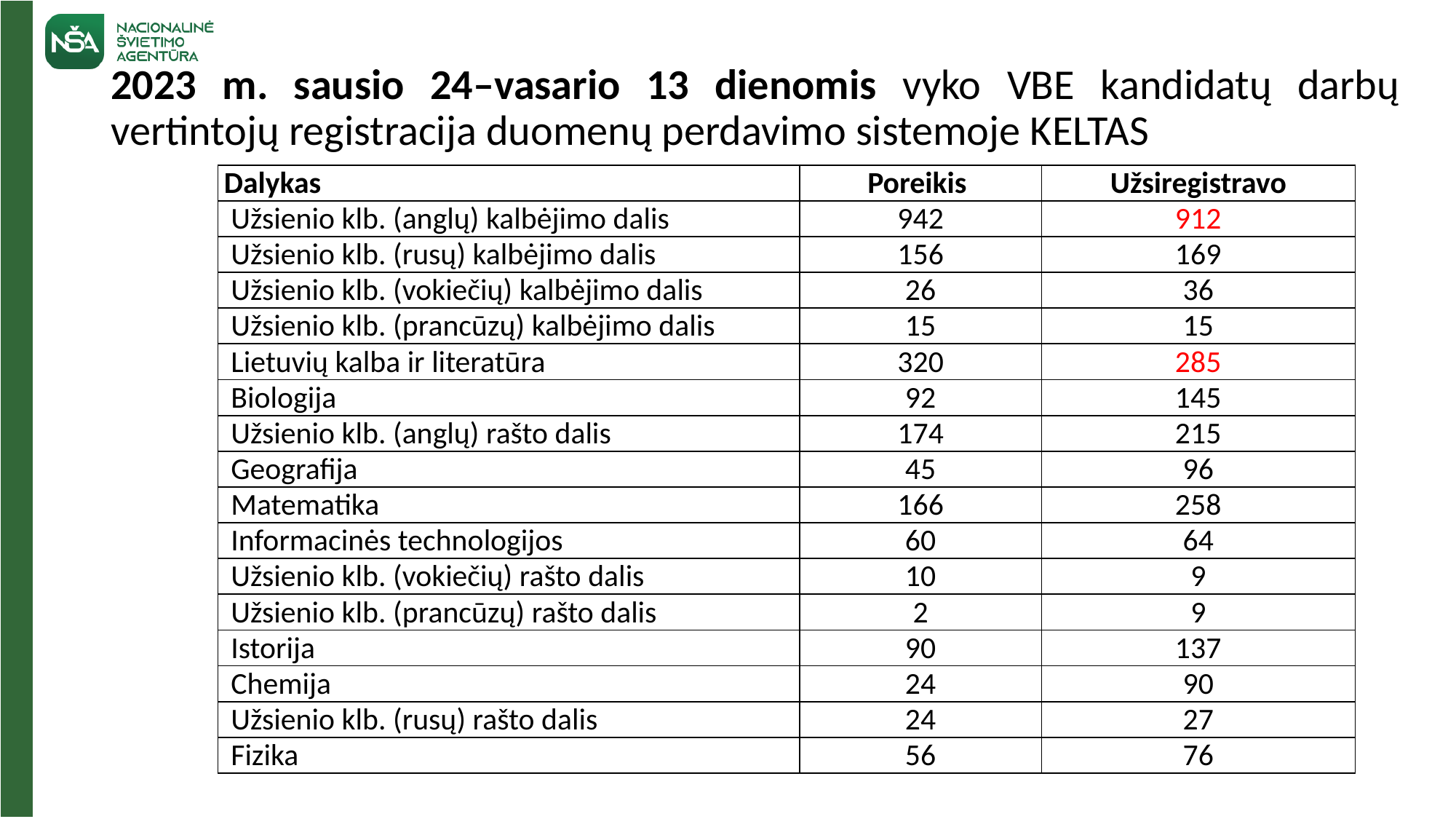

2023 m. sausio 24–vasario 13 dienomis vyko VBE kandidatų darbų vertintojų registracija duomenų perdavimo sistemoje KELTAS

| Dalykas | Poreikis | Užsiregistravo |
| --- | --- | --- |
| Užsienio klb. (anglų) kalbėjimo dalis | 942 | 912 |
| Užsienio klb. (rusų) kalbėjimo dalis | 156 | 169 |
| Užsienio klb. (vokiečių) kalbėjimo dalis | 26 | 36 |
| Užsienio klb. (prancūzų) kalbėjimo dalis | 15 | 15 |
| Lietuvių kalba ir literatūra | 320 | 285 |
| Biologija | 92 | 145 |
| Užsienio klb. (anglų) rašto dalis | 174 | 215 |
| Geografija | 45 | 96 |
| Matematika | 166 | 258 |
| Informacinės technologijos | 60 | 64 |
| Užsienio klb. (vokiečių) rašto dalis | 10 | 9 |
| Užsienio klb. (prancūzų) rašto dalis | 2 | 9 |
| Istorija | 90 | 137 |
| Chemija | 24 | 90 |
| Užsienio klb. (rusų) rašto dalis | 24 | 27 |
| Fizika | 56 | 76 |